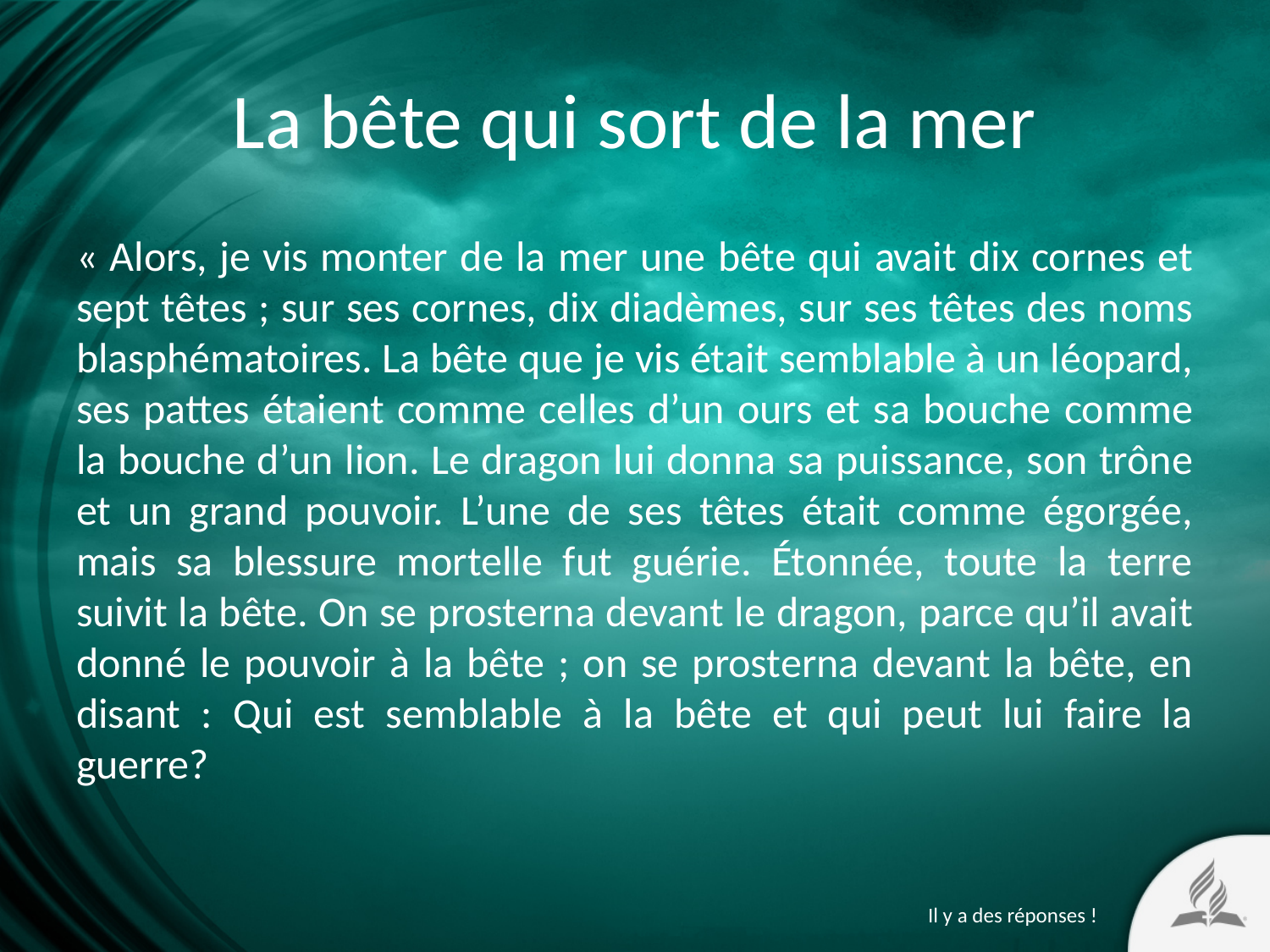

# La bête qui sort de la mer
« Alors, je vis monter de la mer une bête qui avait dix cornes et sept têtes ; sur ses cornes, dix diadèmes, sur ses têtes des noms blasphématoires. La bête que je vis était semblable à un léopard, ses pattes étaient comme celles d’un ours et sa bouche comme la bouche d’un lion. Le dragon lui donna sa puissance, son trône et un grand pouvoir. L’une de ses têtes était comme égorgée, mais sa blessure mortelle fut guérie. Étonnée, toute la terre suivit la bête. On se prosterna devant le dragon, parce qu’il avait donné le pouvoir à la bête ; on se prosterna devant la bête, en disant : Qui est semblable à la bête et qui peut lui faire la guerre?
Il y a des réponses !